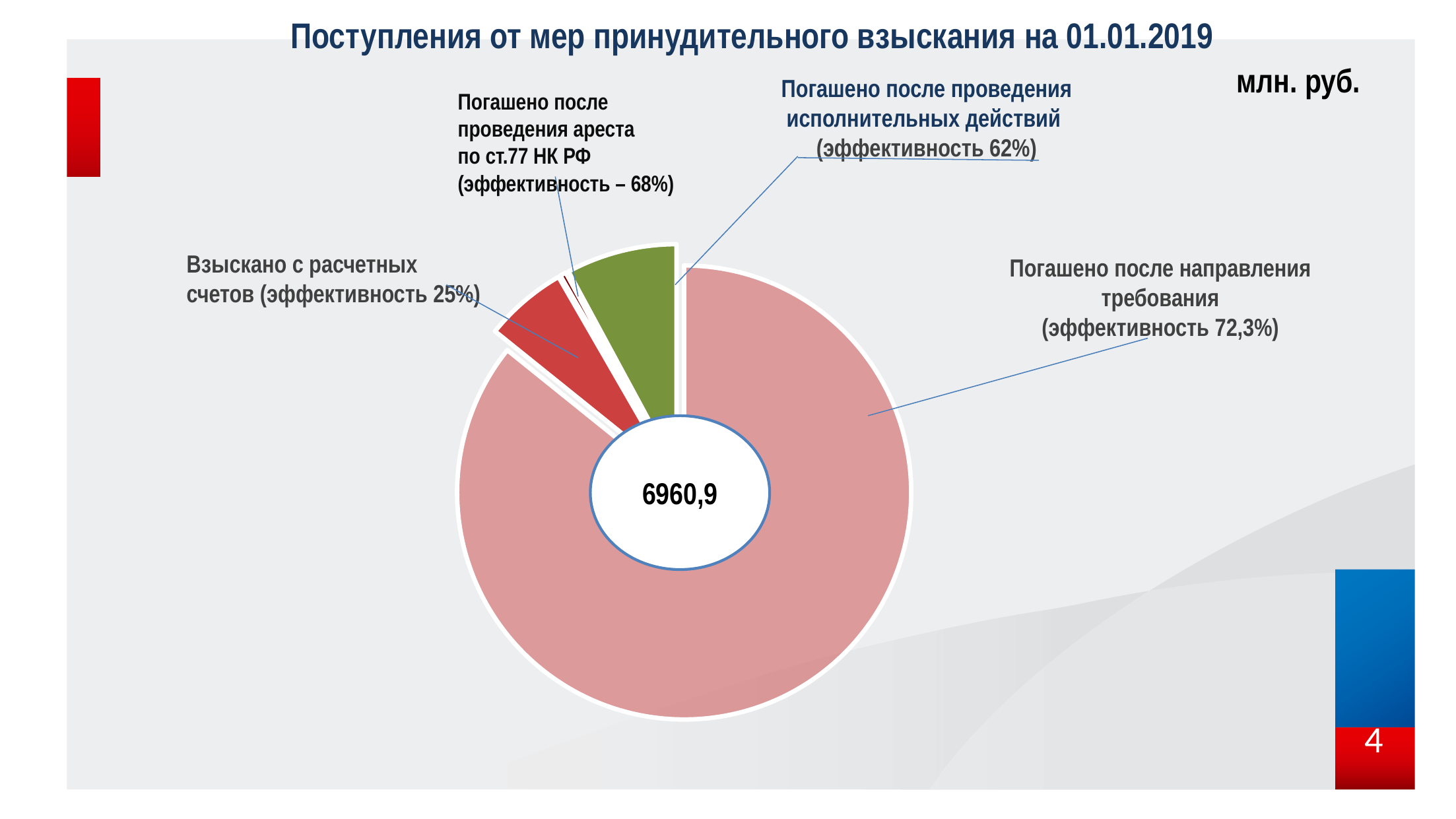

Поступления от мер принудительного взыскания на 01.01.2019
млн. руб.
Погашено после проведения исполнительных действий
(эффективность 62%)

Погашено после
проведения ареста
по ст.77 НК РФ
(эффективность – 68%)

### Chart

| Category | Продажи |
|---|---|
| Кв. 1 | 6141.7 |
| Кв. 2 | 421.8 |
| Кв. 3 | 30.9 |
|  | 564.9 |
| Кв. 4 | None |
Погашено после направления требования
(эффективность 72,3%)
Взыскано с расчетных счетов (эффективность 25%)

6960,9

4